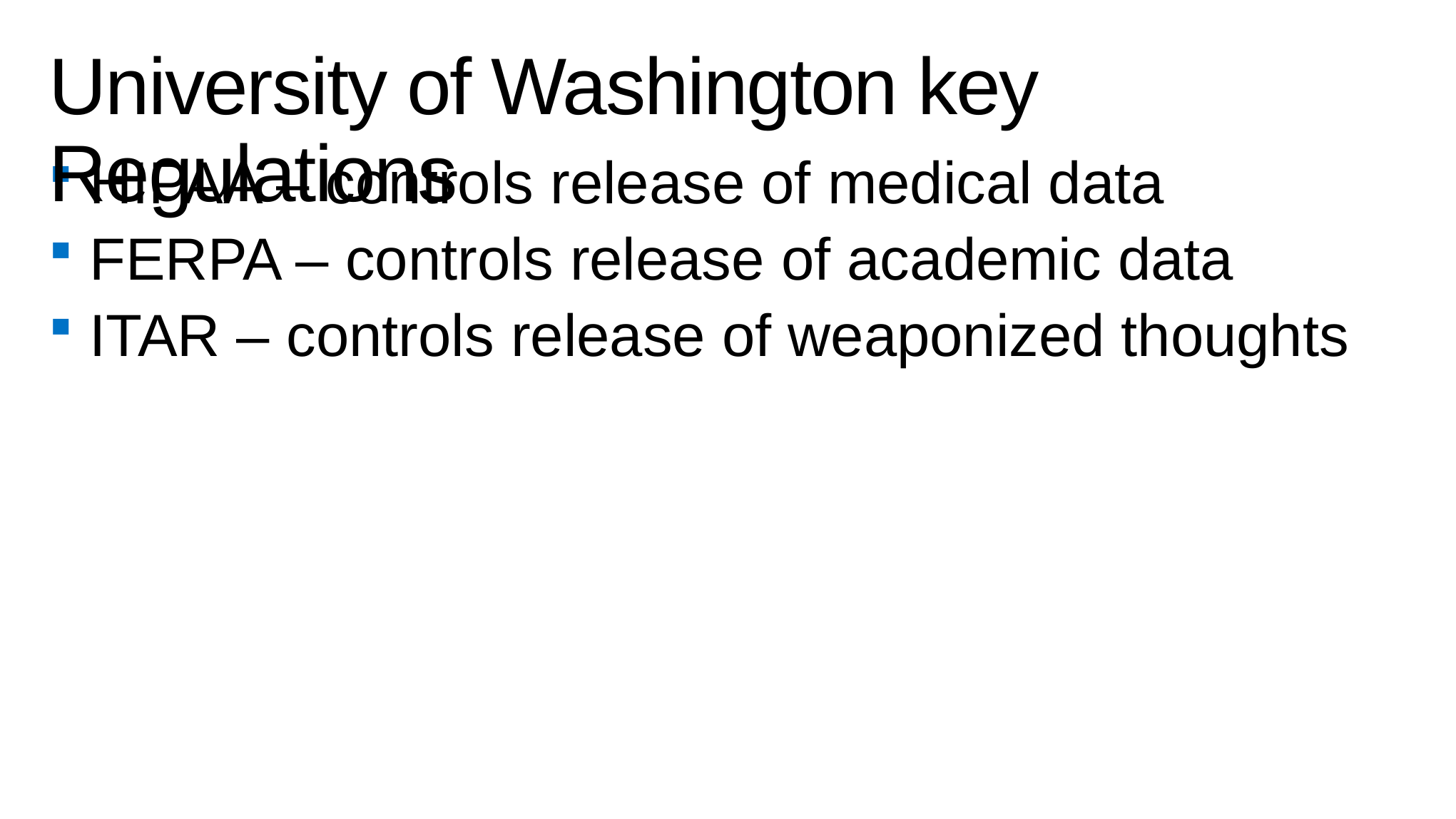

# University of Washington key Regulations
HIPAA – controls release of medical data
FERPA – controls release of academic data
ITAR – controls release of weaponized thoughts